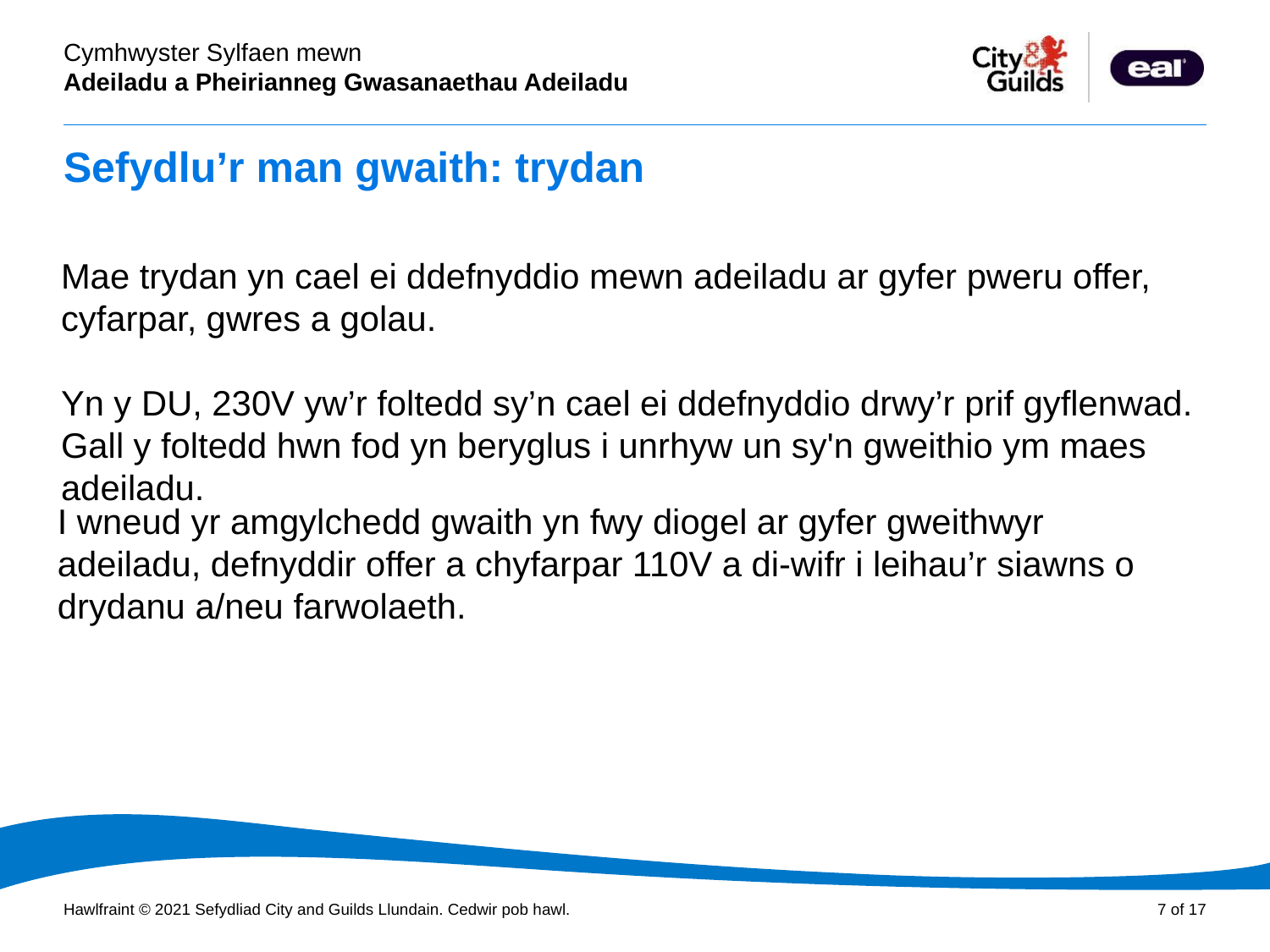

# Sefydlu’r man gwaith: trydan
Mae trydan yn cael ei ddefnyddio mewn adeiladu ar gyfer pweru offer, cyfarpar, gwres a golau.

Yn y DU, 230V yw’r foltedd sy’n cael ei ddefnyddio drwy’r prif gyflenwad. Gall y foltedd hwn fod yn beryglus i unrhyw un sy'n gweithio ym maes adeiladu.
I wneud yr amgylchedd gwaith yn fwy diogel ar gyfer gweithwyr adeiladu, defnyddir offer a chyfarpar 110V a di-wifr i leihau’r siawns o drydanu a/neu farwolaeth.